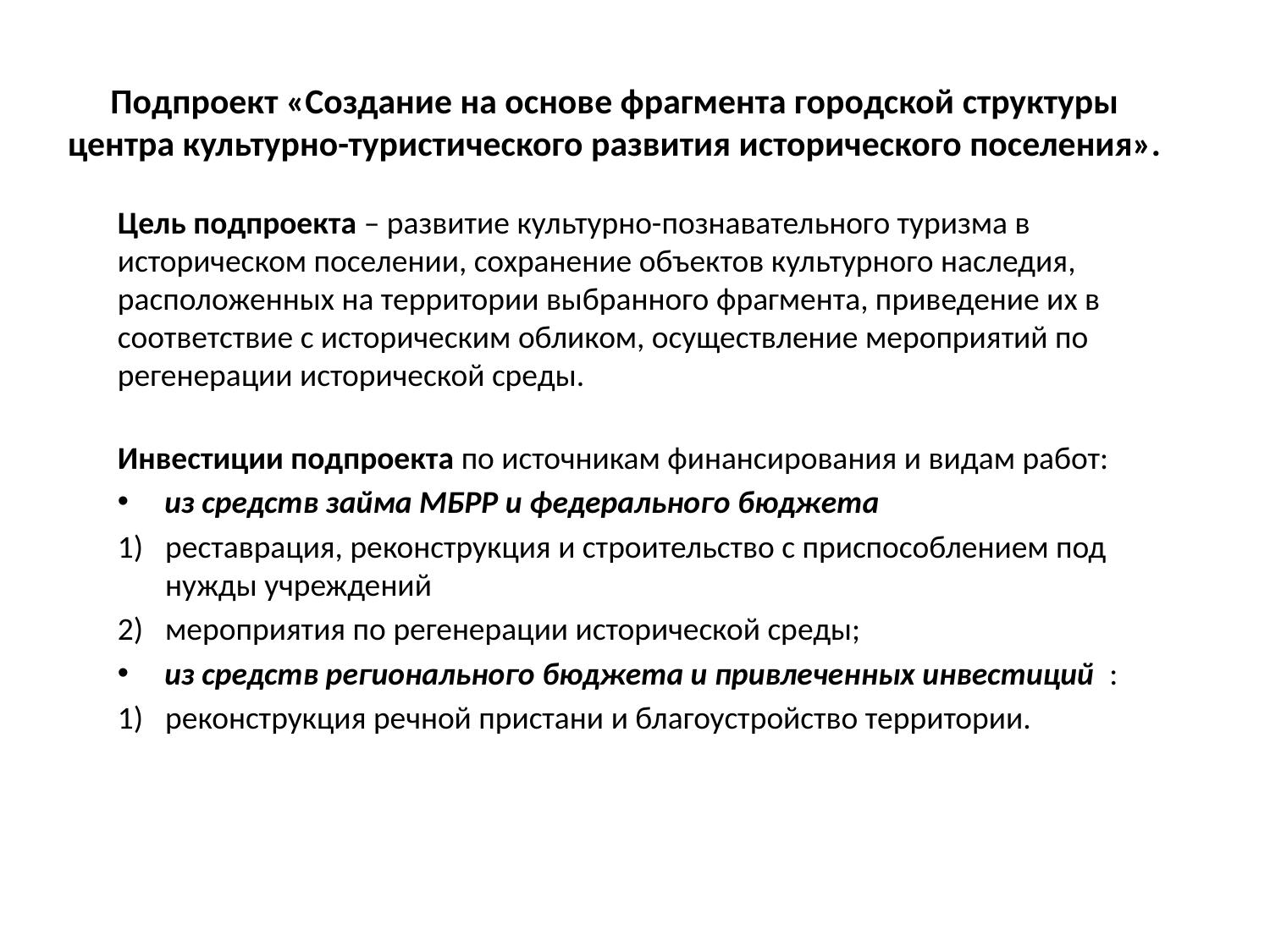

# Подпроект «Создание на основе фрагмента городской структуры центра культурно-туристического развития исторического поселения».
Цель подпроекта – развитие культурно-познавательного туризма в историческом поселении, сохранение объектов культурного наследия, расположенных на территории выбранного фрагмента, приведение их в соответствие с историческим обликом, осуществление мероприятий по регенерации исторической среды.

Инвестиции подпроекта по источникам финансирования и видам работ:
 из средств займа МБРР и федерального бюджета
реставрация, реконструкция и строительство с приспособлением под нужды учреждений
мероприятия по регенерации исторической среды;
 из средств регионального бюджета и привлеченных инвестиций  :
реконструкция речной пристани и благоустройство территории.